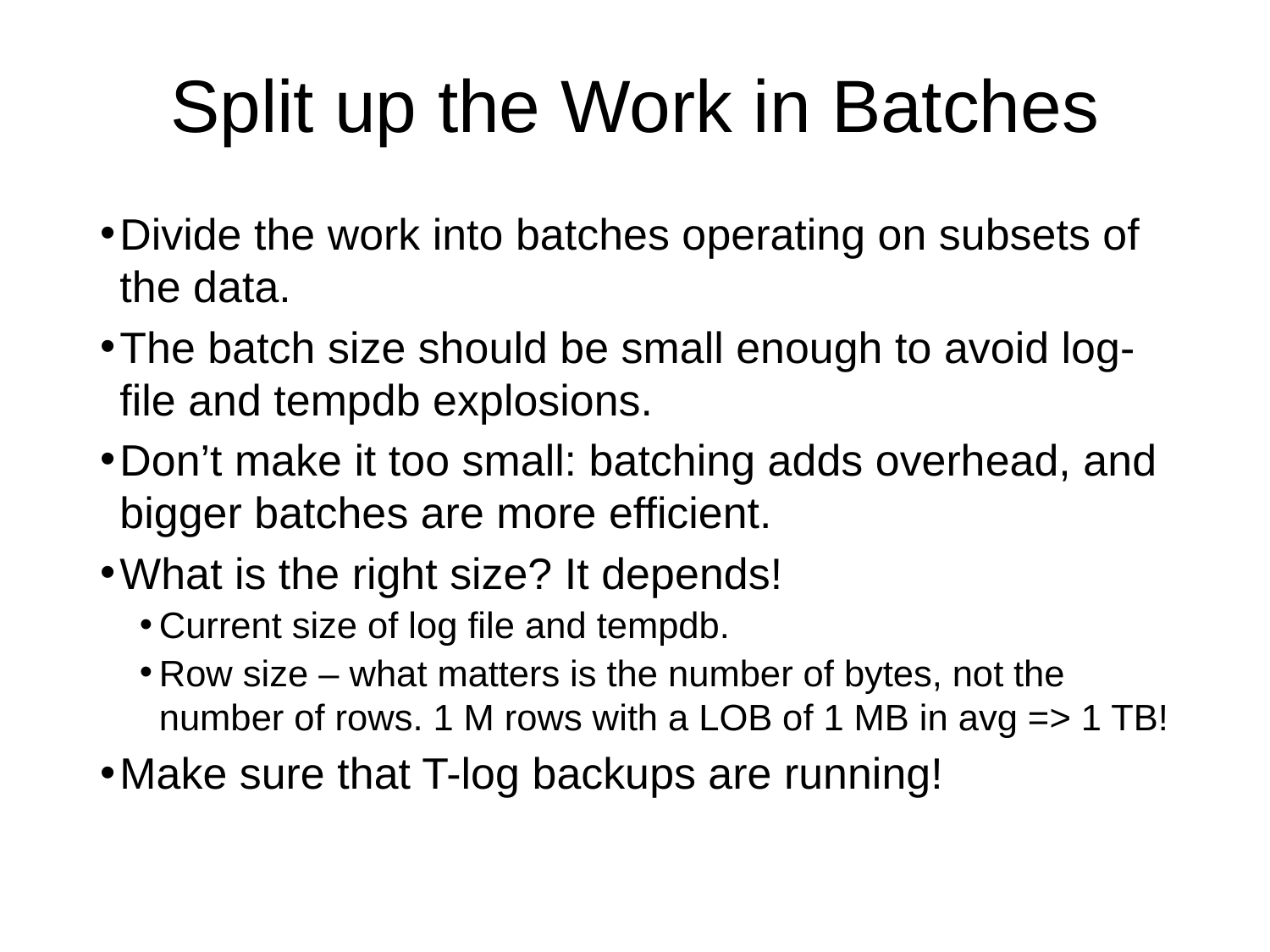

# Split up the Work in Batches
Divide the work into batches operating on subsets of the data.
The batch size should be small enough to avoid log-file and tempdb explosions.
Don’t make it too small: batching adds overhead, and bigger batches are more efficient.
What is the right size? It depends!
Current size of log file and tempdb.
Row size – what matters is the number of bytes, not the number of rows. 1 M rows with a LOB of 1 MB in avg => 1 TB!
Make sure that T-log backups are running!
© 2019 Erland Sommarskog